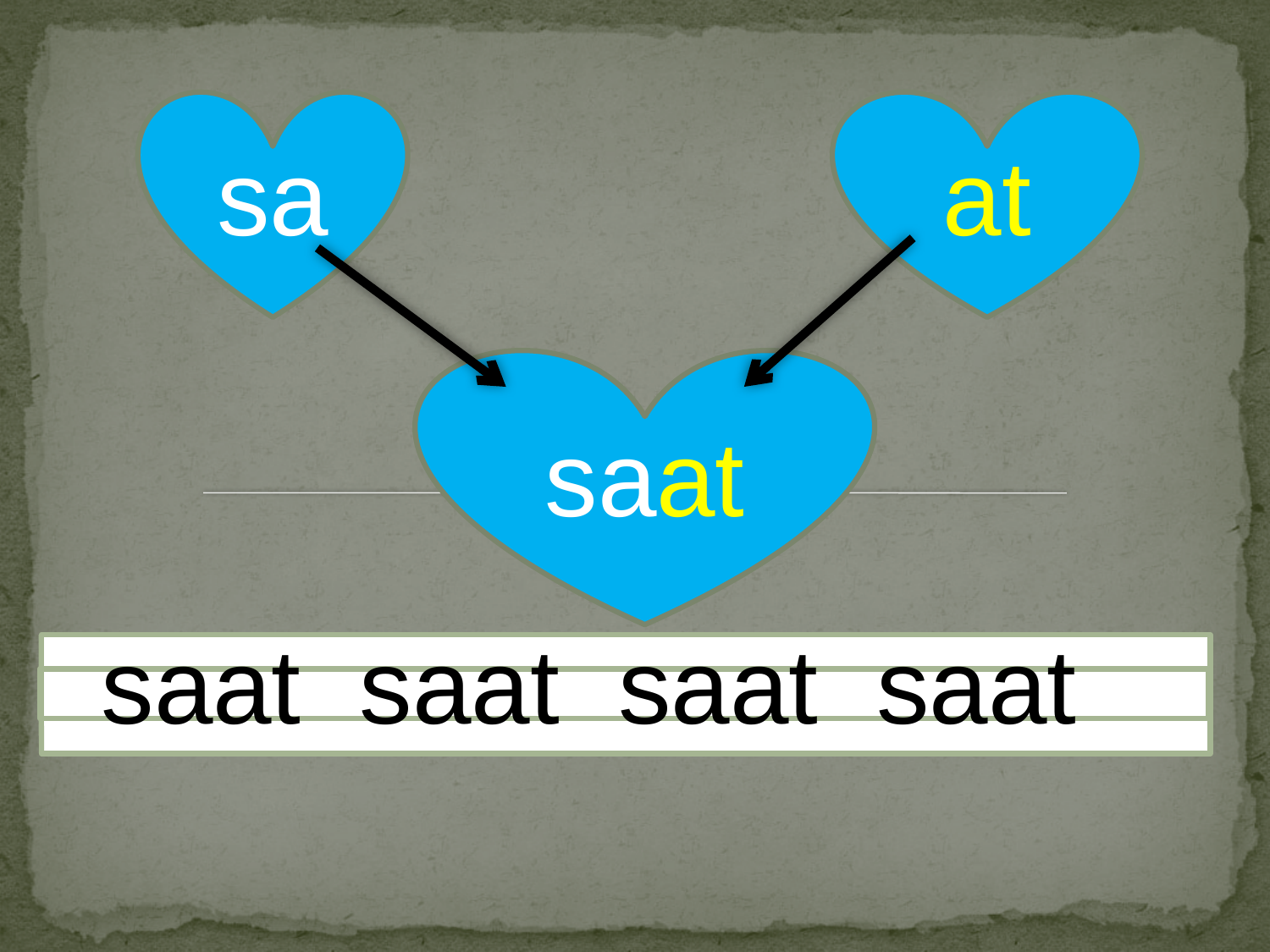

sa
at

saat

  saat  saat  saat  saat